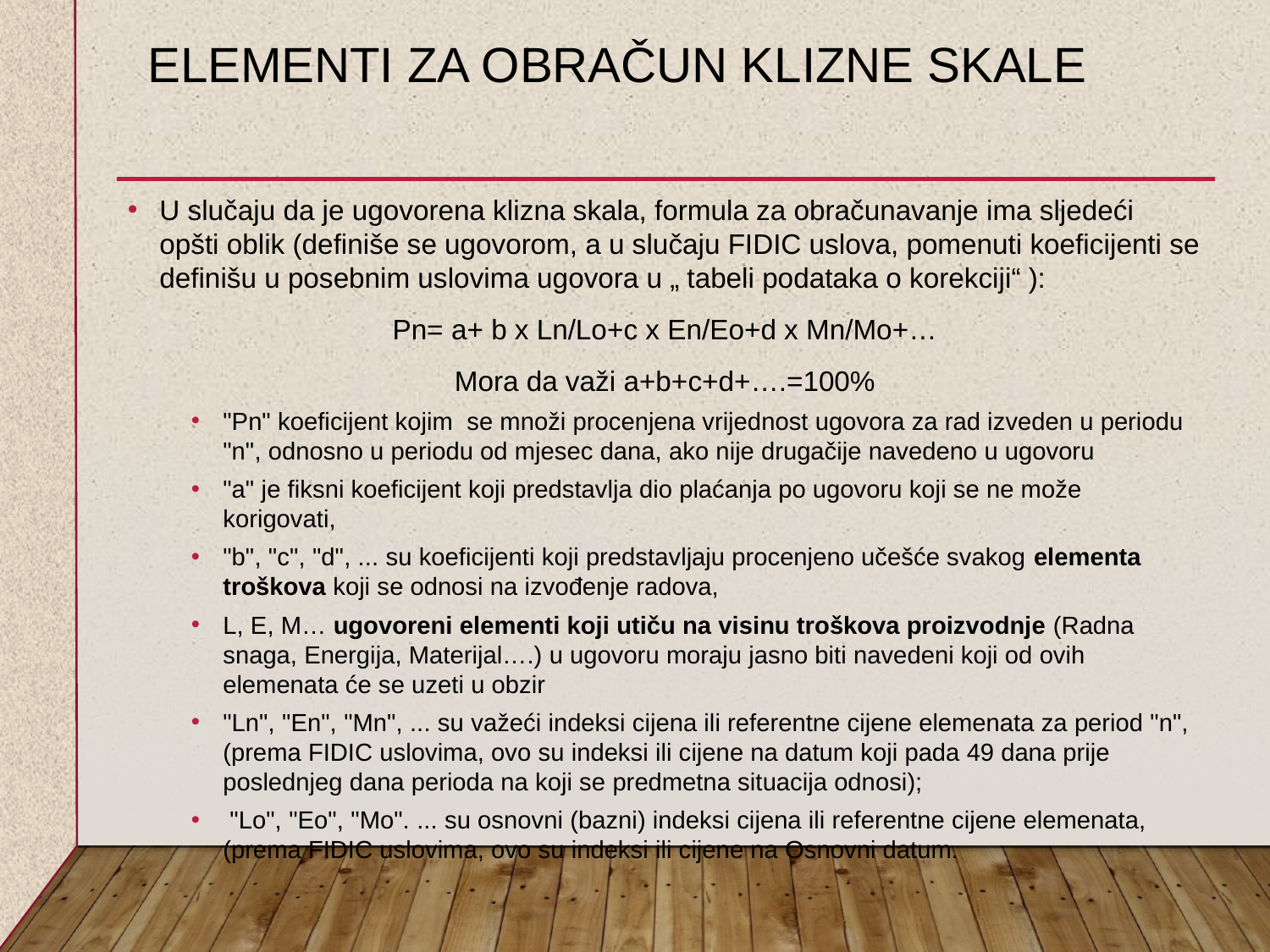

# ELEMENTI ZA OBRAČUN KLIZNE SKALE
U slučaju da je ugovorena klizna skala, formula za obračunavanje ima sljedeći opšti oblik (definiše se ugovorom, a u slučaju FIDIC uslova, pomenuti koeficijenti se definišu u posebnim uslovima ugovora u „ tabeli podataka o korekciji“ ):
Pn= a+ b x Ln/Lo+c x En/Eo+d x Mn/Mo+…
Mora da važi a+b+c+d+….=100%
"Pn" koeficijent kojim  se množi procenjena vrijednost ugovora za rad izveden u periodu "n", odnosno u periodu od mjesec dana, ako nije drugačije navedeno u ugovoru
"a" je fiksni koeficijent koji predstavlja dio plaćanja po ugovoru koji se ne može korigovati,
"b", "c", "d", ... su koeficijenti koji predstavljaju procenjeno učešće svakog elementa  troškova koji se odnosi na izvođenje radova,
L, E, M… ugovoreni elementi koji utiču na visinu troškova proizvodnje (Radna snaga, Energija, Materijal….) u ugovoru moraju jasno biti navedeni koji od ovih elemenata će se uzeti u obzir
"Ln", "En", "Mn", ... su važeći indeksi cijena ili referentne cijene elemenata za period "n", (prema FIDIC uslovima, ovo su indeksi ili cijene na datum koji pada 49 dana prije poslednjeg dana perioda na koji se predmetna situacija odnosi);
 "Lo", "Eo", "Mo". ... su osnovni (bazni) indeksi cijena ili referentne cijene elemenata, (prema FIDIC uslovima, ovo su indeksi ili cijene na Osnovni datum.